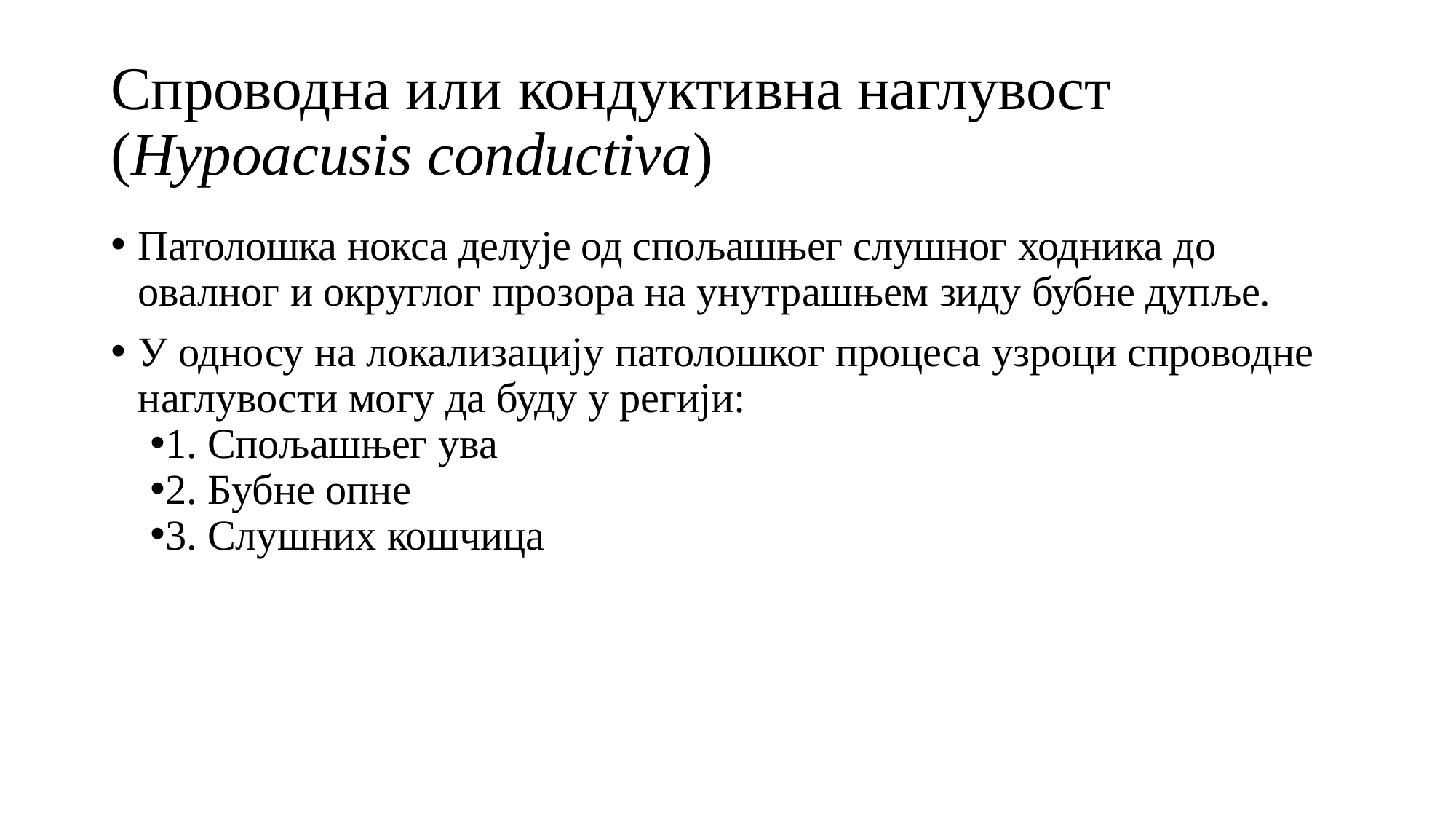

# Спроводна или кондуктивна наглувост (Hypoacusis conductiva)
Патолошка нокса делује од спољашњег слушног ходника до овалног и округлог прозора на унутрашњем зиду бубне дупље.
У односу на локализацију патолошког процеса узроци спроводне наглувости могу да буду у регији:
1. Спољашњег ува
2. Бубне опне
3. Слушних кошчица